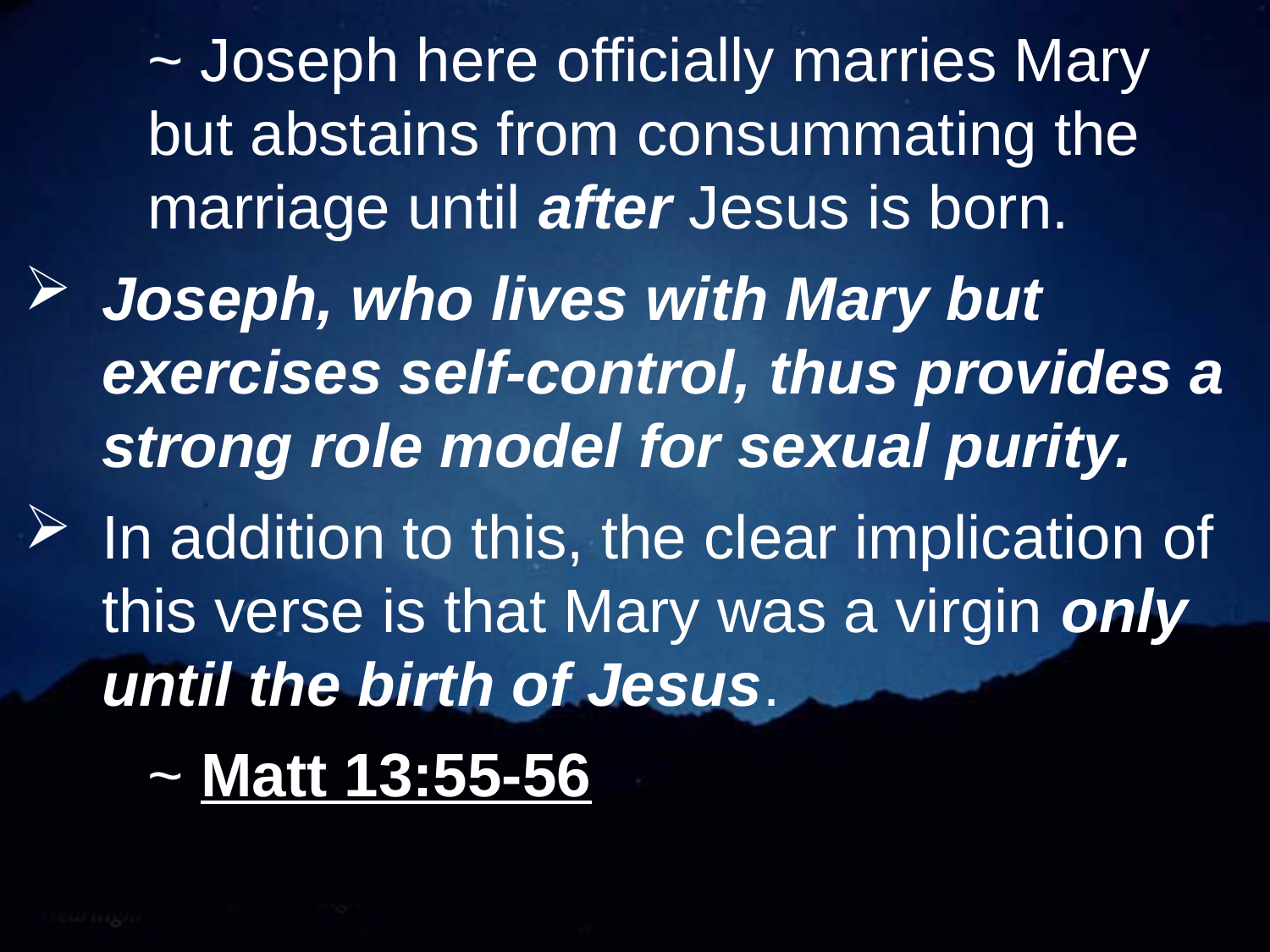

~ Joseph here officially marries Mary 						but abstains from consummating the 					marriage until after Jesus is born.
Joseph, who lives with Mary but exercises self-control, thus provides a strong role model for sexual purity.
In addition to this, the clear implication of this verse is that Mary was a virgin only until the birth of Jesus.
		~ Matt 13:55-56